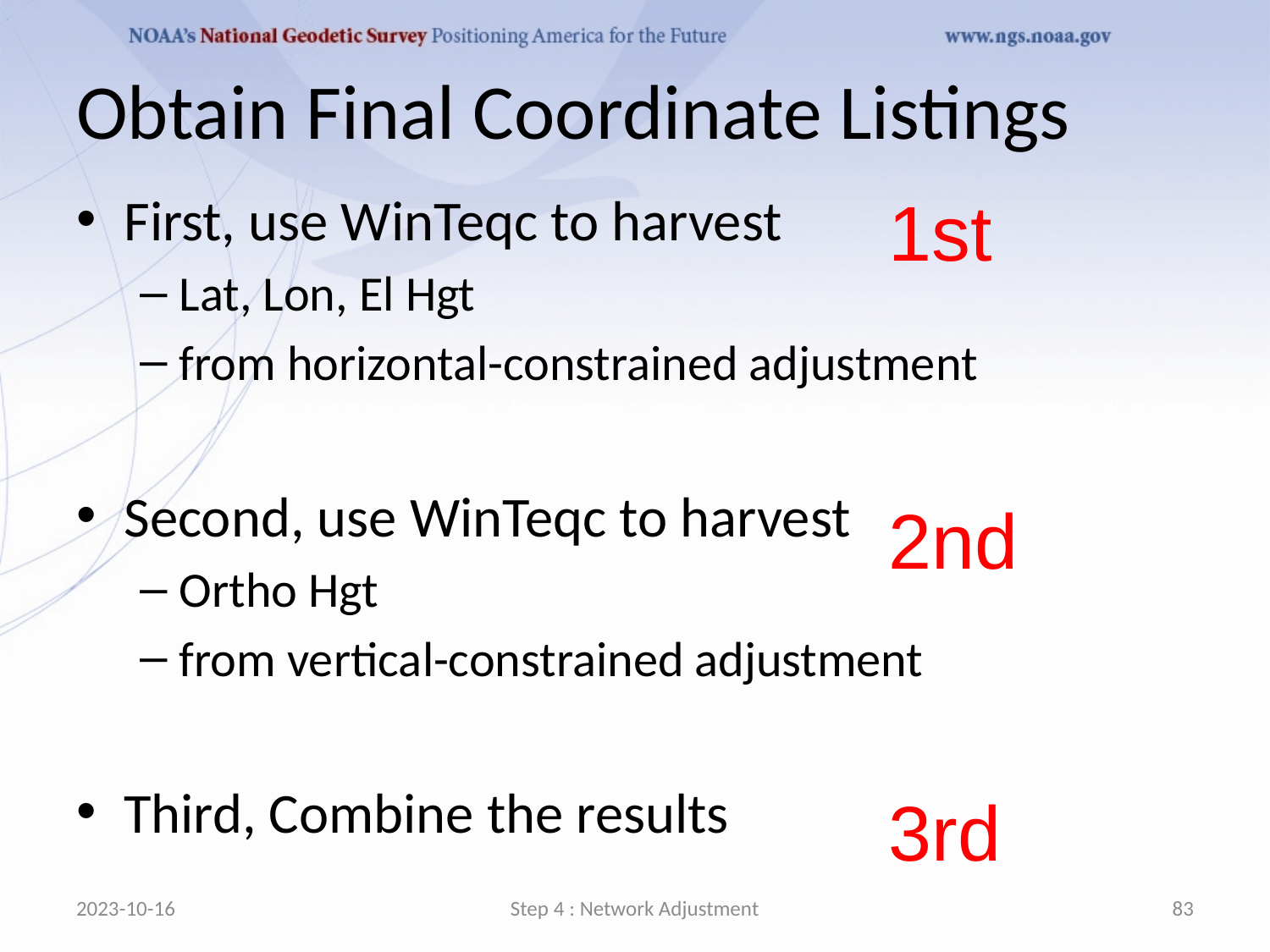

# Obtain Final Coordinate Listings
First, use WinTeqc to harvest
Lat, Lon, El Hgt
from horizontal-constrained adjustment

Second, use WinTeqc to harvest
Ortho Hgt
from vertical-constrained adjustment

Third, Combine the results
1st
2nd
3rd
2023-10-16
Step 4 : Network Adjustment
83